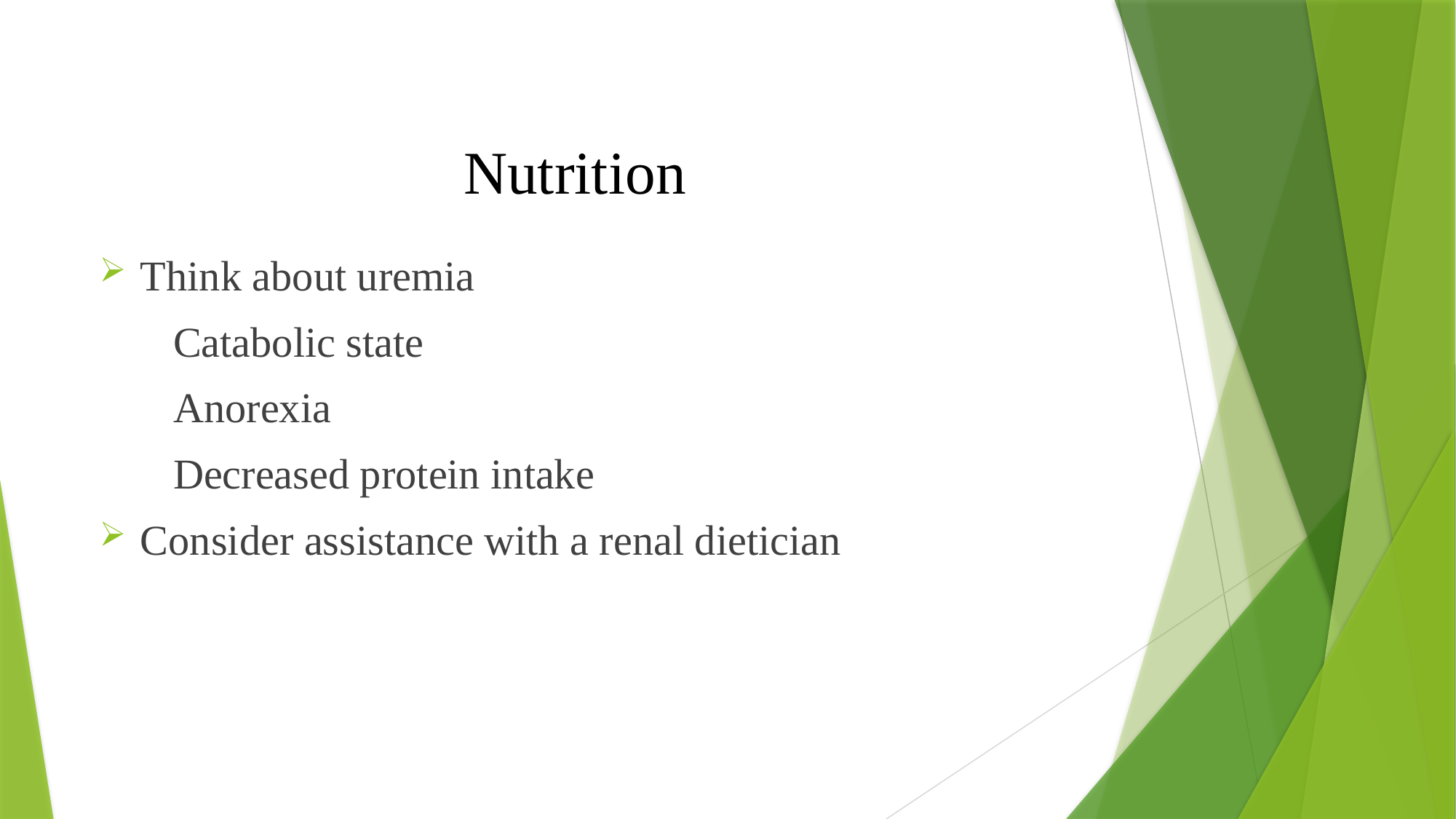

# Nutrition
Think about uremia
       Catabolic state
       Anorexia
       Decreased protein intake
Consider assistance with a renal dietician